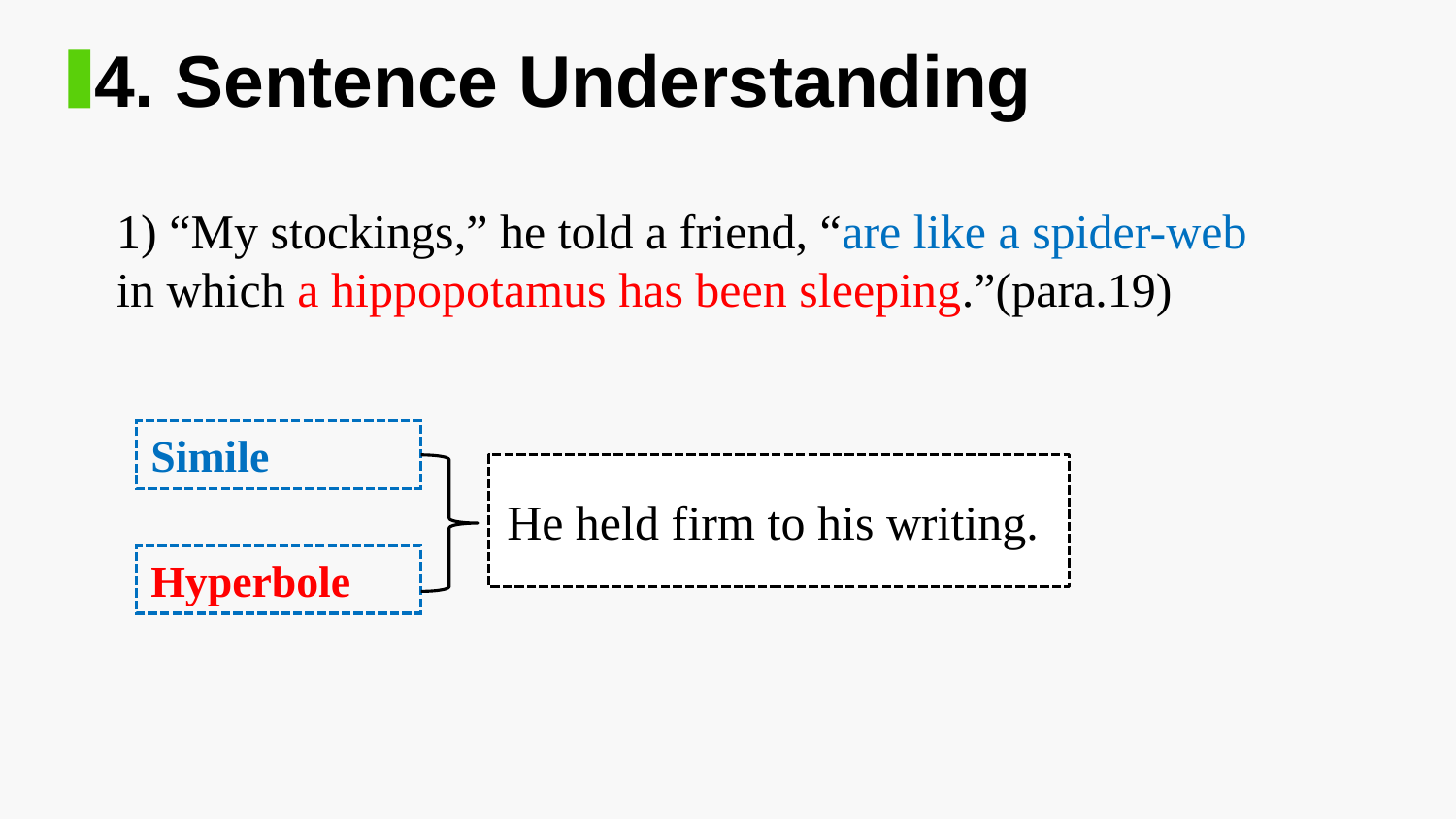

4. Sentence Understanding

1) “My stockings,” he told a friend, “are like a spider-web in which a hippopotamus has been sleeping.”(para.19)

Simile

He held firm to his writing..
Hyperbole